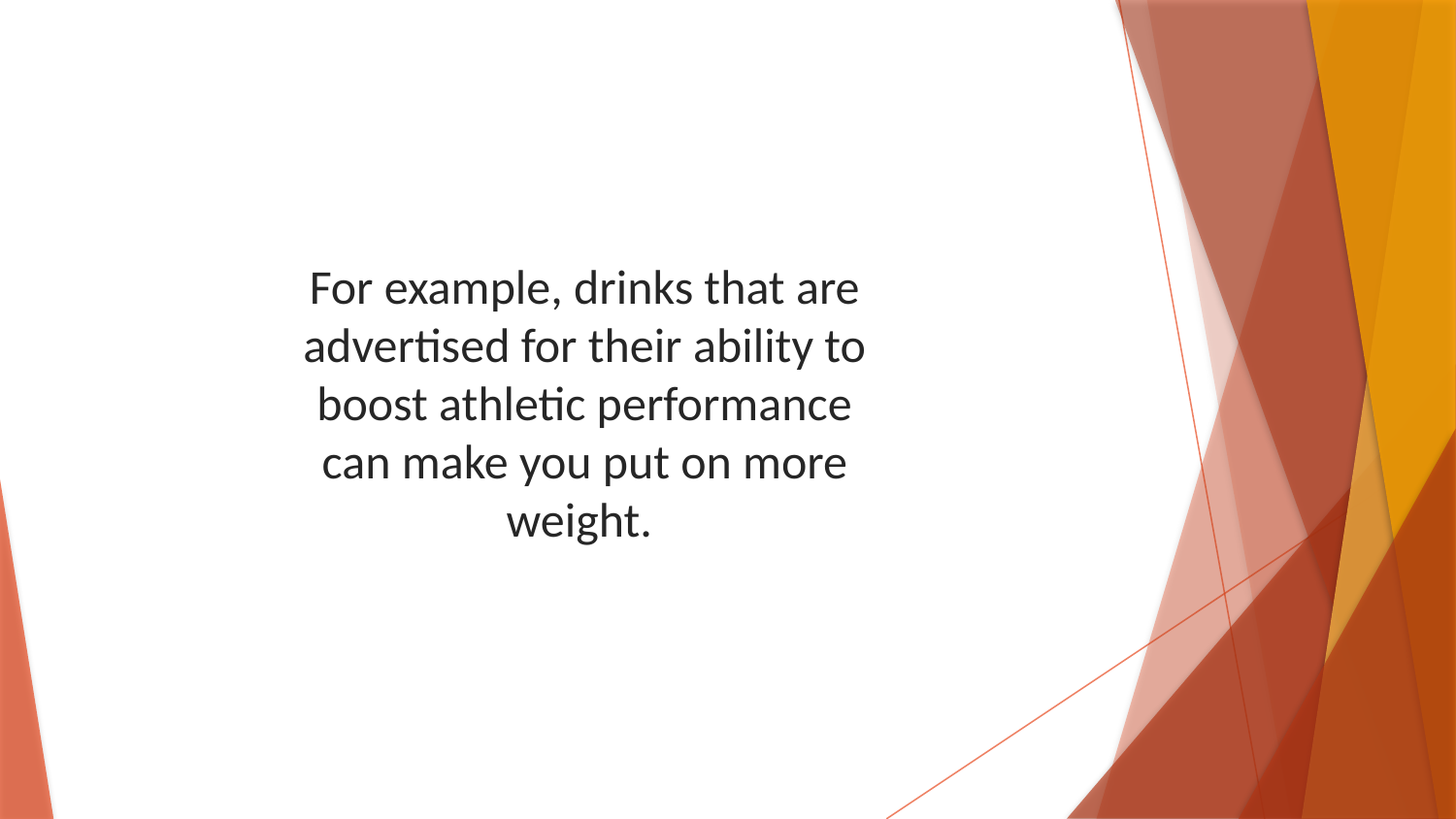

For example, drinks that are advertised for their ability to boost athletic performance can make you put on more weight.